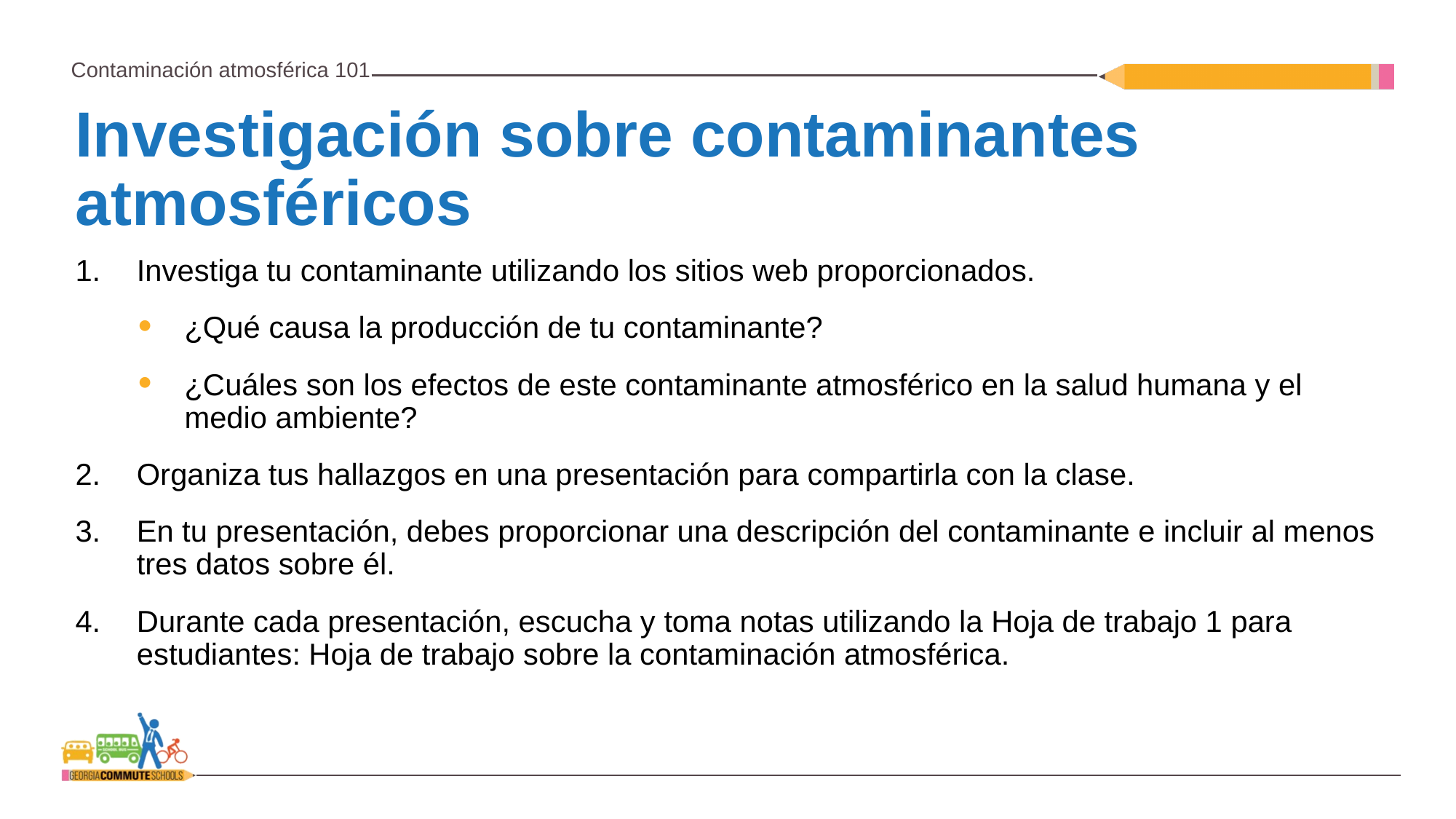

Investigación sobre contaminantes atmosféricos
Investiga tu contaminante utilizando los sitios web proporcionados.
¿Qué causa la producción de tu contaminante?
¿Cuáles son los efectos de este contaminante atmosférico en la salud humana y el medio ambiente?
Organiza tus hallazgos en una presentación para compartirla con la clase.
En tu presentación, debes proporcionar una descripción del contaminante e incluir al menos tres datos sobre él.
Durante cada presentación, escucha y toma notas utilizando la Hoja de trabajo 1 para estudiantes: Hoja de trabajo sobre la contaminación atmosférica.